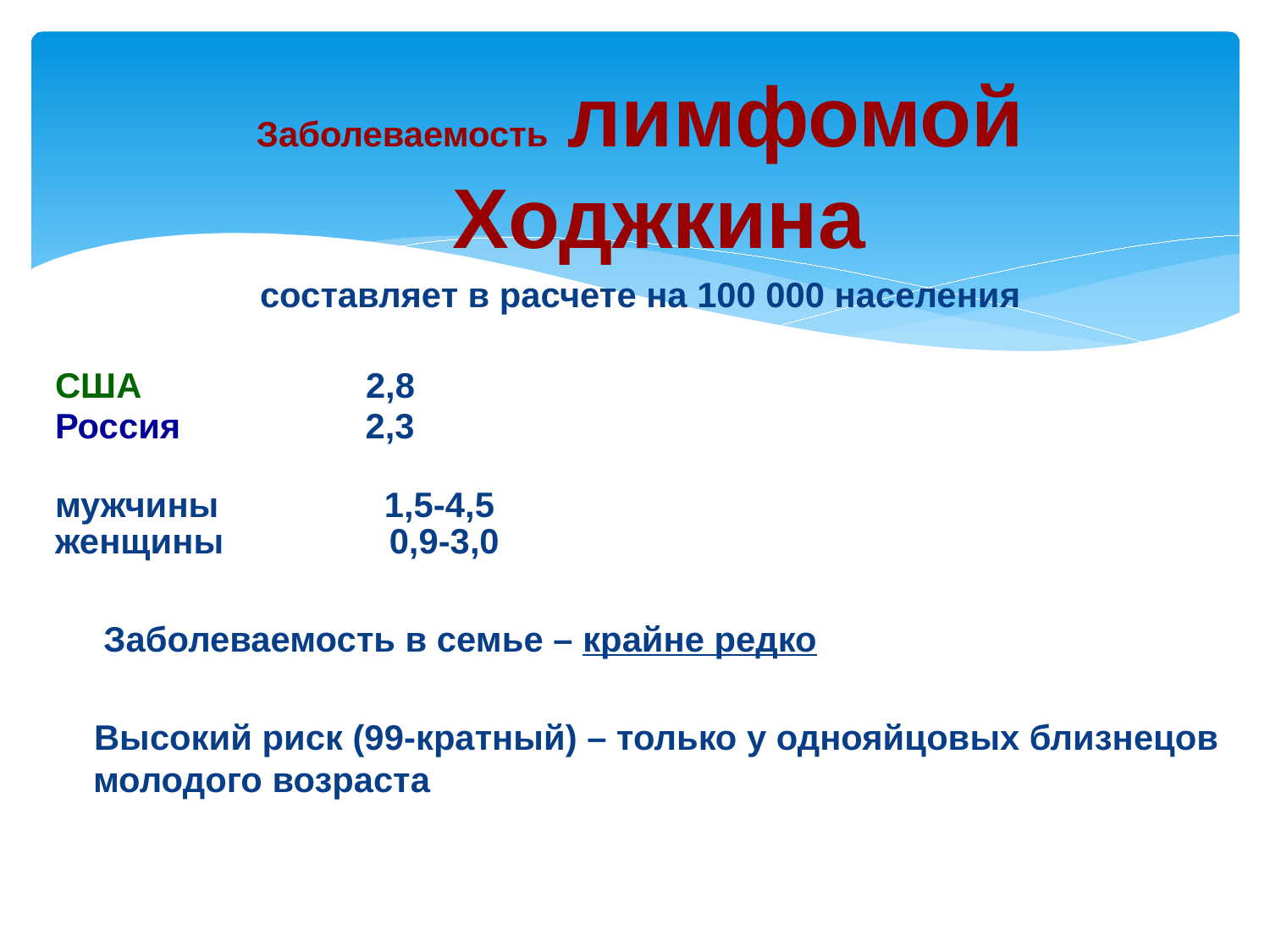

Заболеваемость  лимфомой Ходжкина
составляет в расчете на 100 000 населения

США                       2,8
Россия                   2,3

мужчины                 1,5-4,5
женщины                 0,9-3,0

     Заболеваемость в семье – крайне редко

    Высокий риск (99-кратный) – только у однояйцовых близнецов молодого возраста